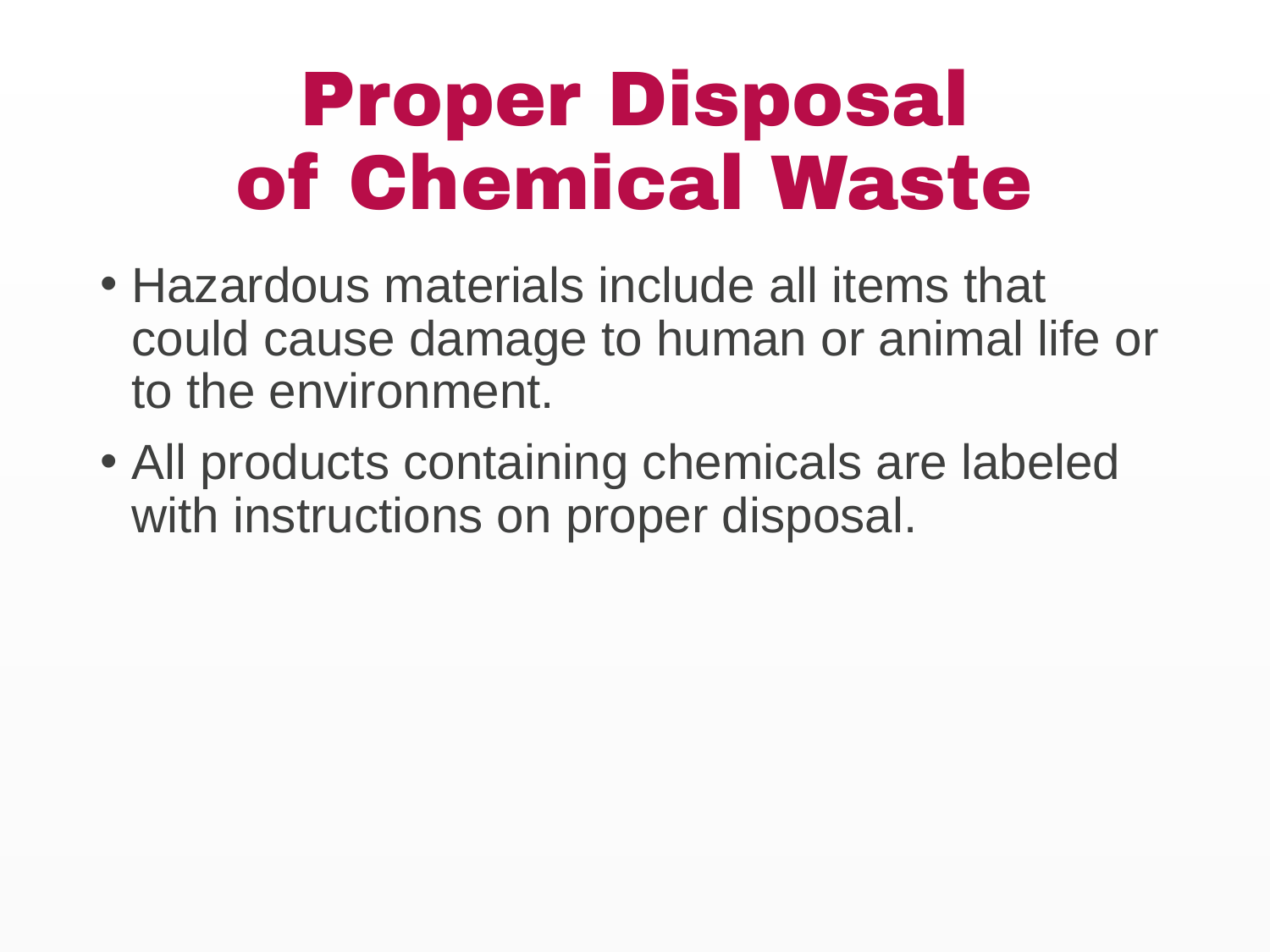

# Proper Disposal of Chemical Waste
Hazardous materials include all items that could cause damage to human or animal life or to the environment.
All products containing chemicals are labeled with instructions on proper disposal.